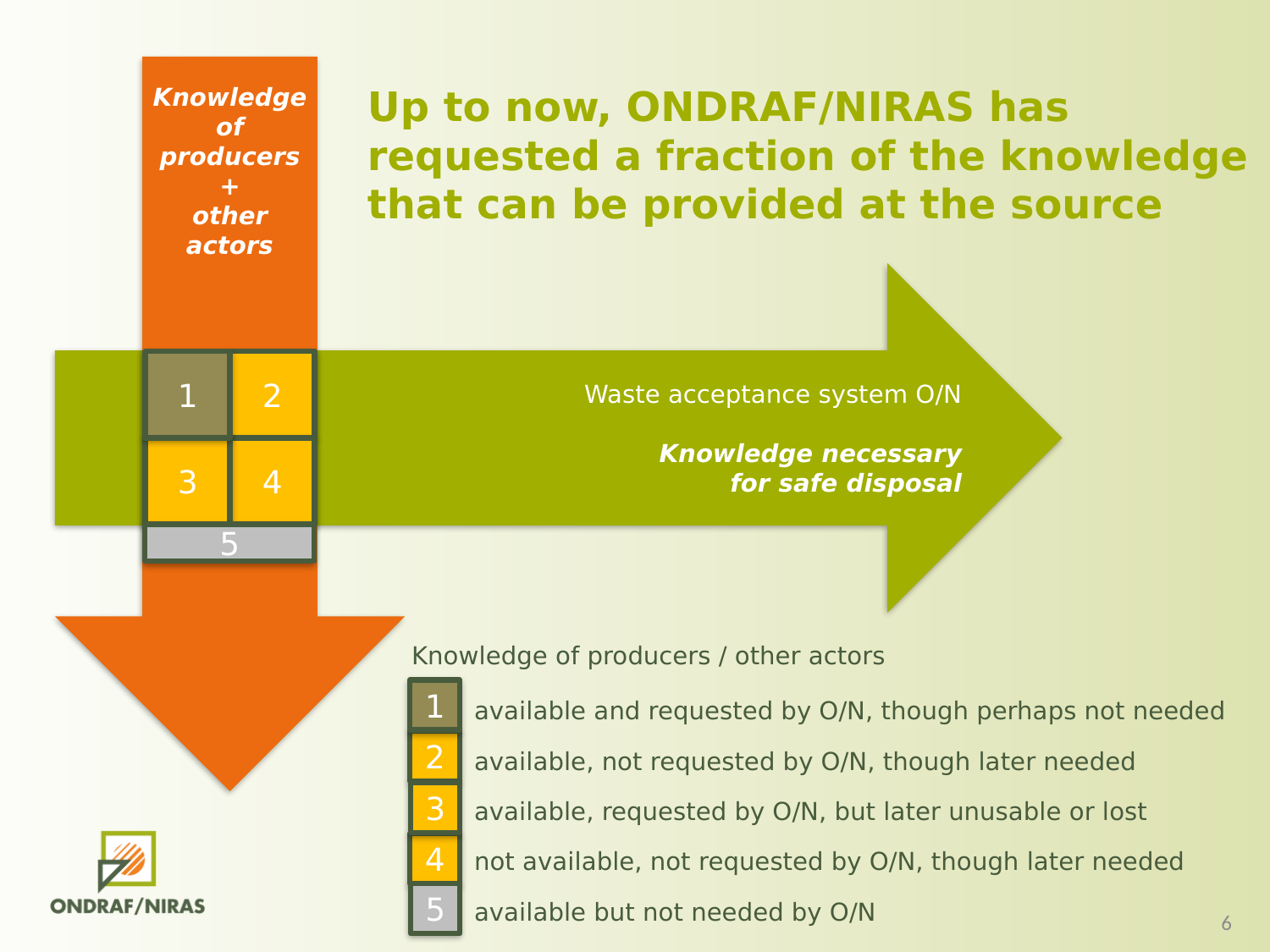

Knowledge of
producers
+
other actors
Waste acceptance system O/N

Knowledge necessary
for safe disposal
1
2
3
4
5
Knowledge of producers / other actors
	available and requested by O/N, though perhaps not needed
	available, not requested by O/N, though later needed
	available, requested by O/N, but later unusable or lost
	not available, not requested by O/N, though later needed
	available but not needed by O/N

1
2
3
4
5
Up to now, ONDRAF/NIRAS has requested a fraction of the knowledge that can be provided at the source